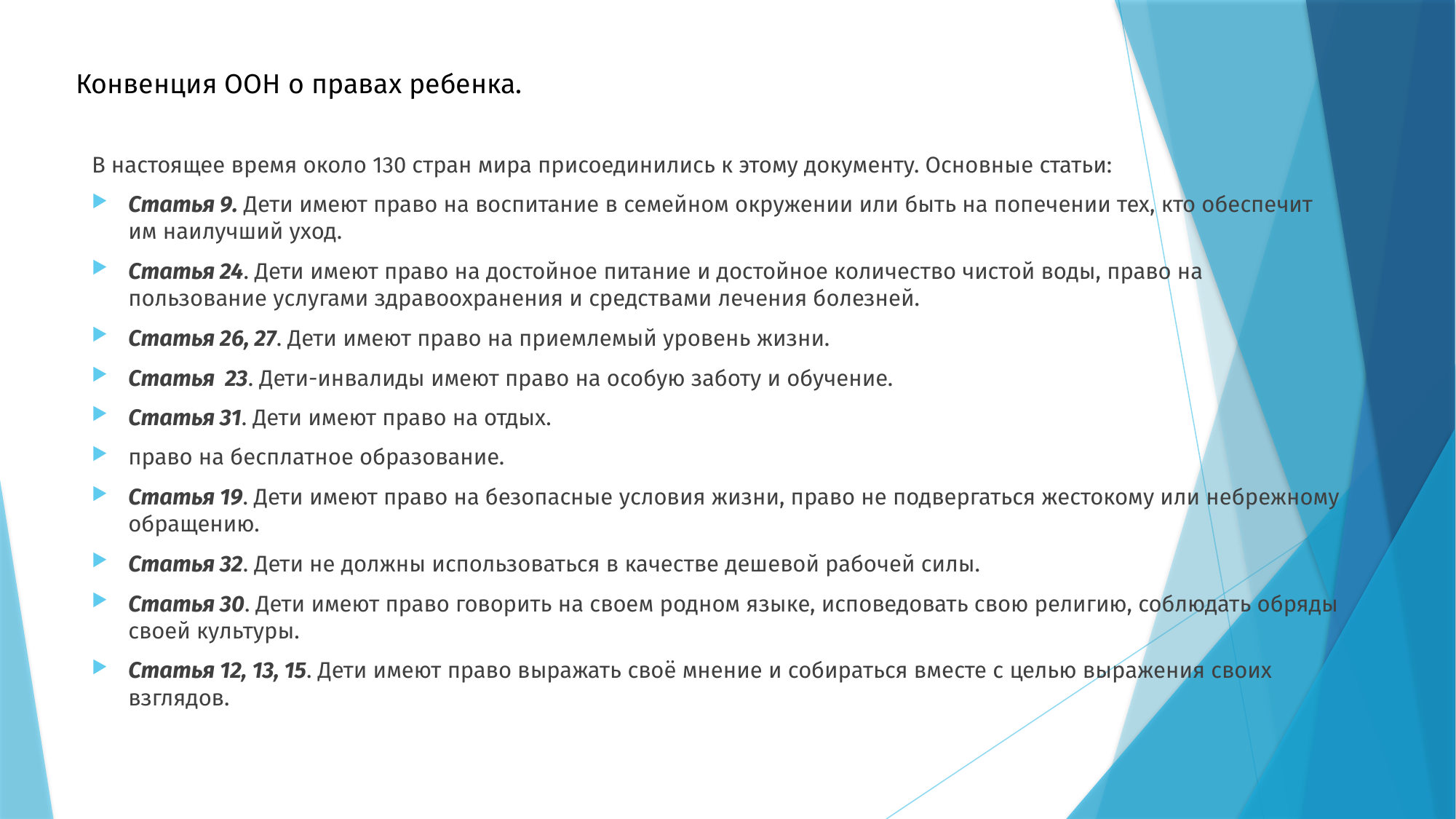

# Конвенция ООН о правах ребенка.
В настоящее время около 130 стран мира присоединились к этому документу. Основные статьи:
Статья 9. Дети имеют право на воспитание в семейном окружении или быть на попечении тех, кто обеспечит им наилучший уход.
Статья 24. Дети имеют право на достойное питание и достойное количество чистой воды, право на пользование услугами здравоохранения и средствами лечения болезней.
Статья 26, 27. Дети имеют право на приемлемый уровень жизни.
Статья  23. Дети-инвалиды имеют право на особую заботу и обучение.
Статья 31. Дети имеют право на отдых.
право на бесплатное образование.
Статья 19. Дети имеют право на безопасные условия жизни, право не подвергаться жестокому или небрежному обращению.
Статья 32. Дети не должны использоваться в качестве дешевой рабочей силы.
Статья 30. Дети имеют право говорить на своем родном языке, исповедовать свою религию, соблюдать обряды своей культуры.
Статья 12, 13, 15. Дети имеют право выражать своё мнение и собираться вместе с целью выражения своих взглядов.